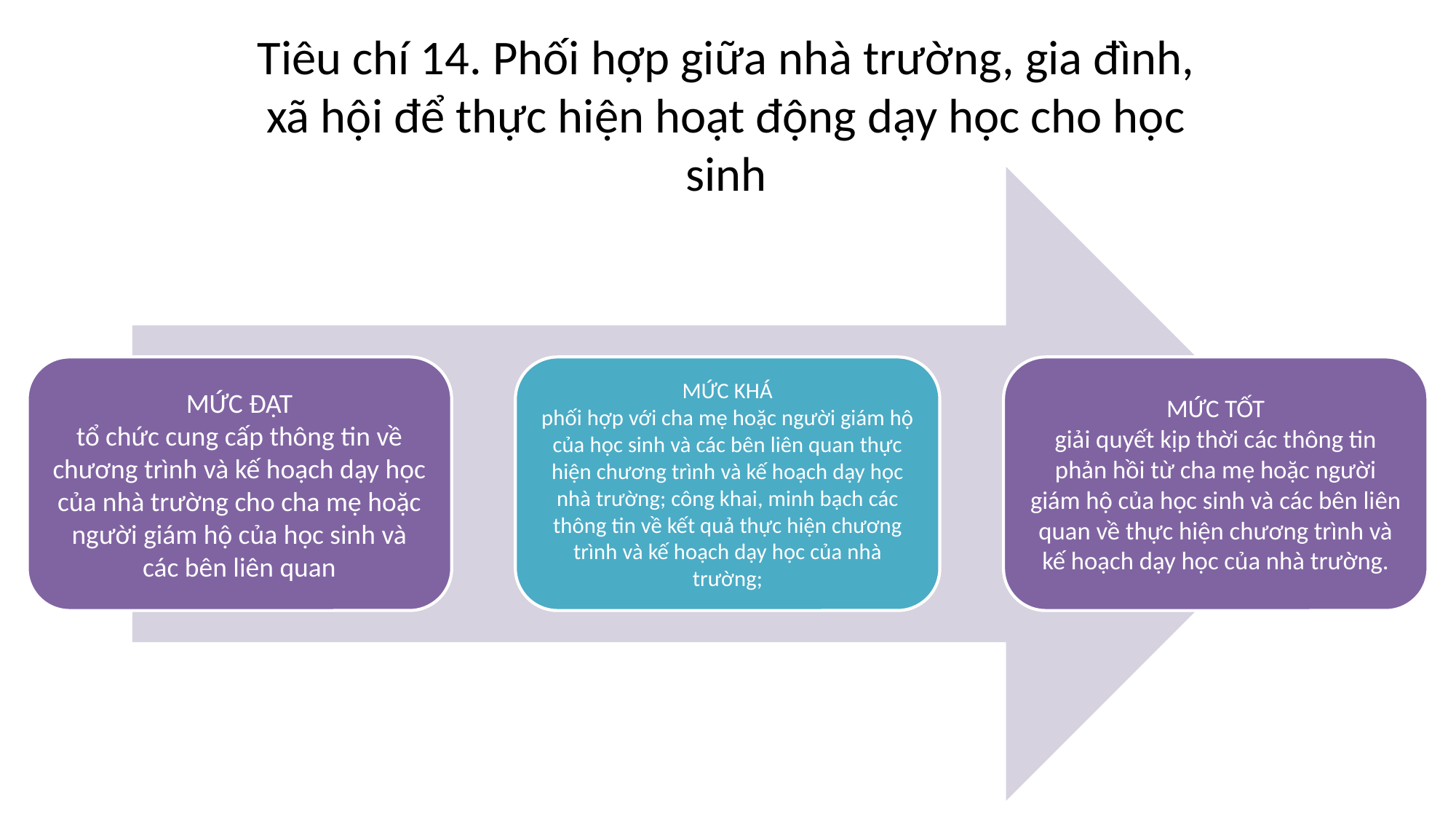

# Tiêu chí 14. Phối hợp giữa nhà trường, gia đình, xã hội để thực hiện hoạt động dạy học cho học sinh
MỨC ĐẠT
tổ chức cung cấp thông tin về chương trình và kế hoạch dạy học của nhà trường cho cha mẹ hoặc người giám hộ của học sinh và các bên liên quan
MỨC KHÁ
phối hợp với cha mẹ hoặc người giám hộ của học sinh và các bên liên quan thực hiện chương trình và kế hoạch dạy học nhà trường; công khai, minh bạch các thông tin về kết quả thực hiện chương trình và kế hoạch dạy học của nhà trường;
MỨC TỐT
giải quyết kịp thời các thông tin phản hồi từ cha mẹ hoặc người giám hộ của học sinh và các bên liên quan về thực hiện chương trình và kế hoạch dạy học của nhà trường.